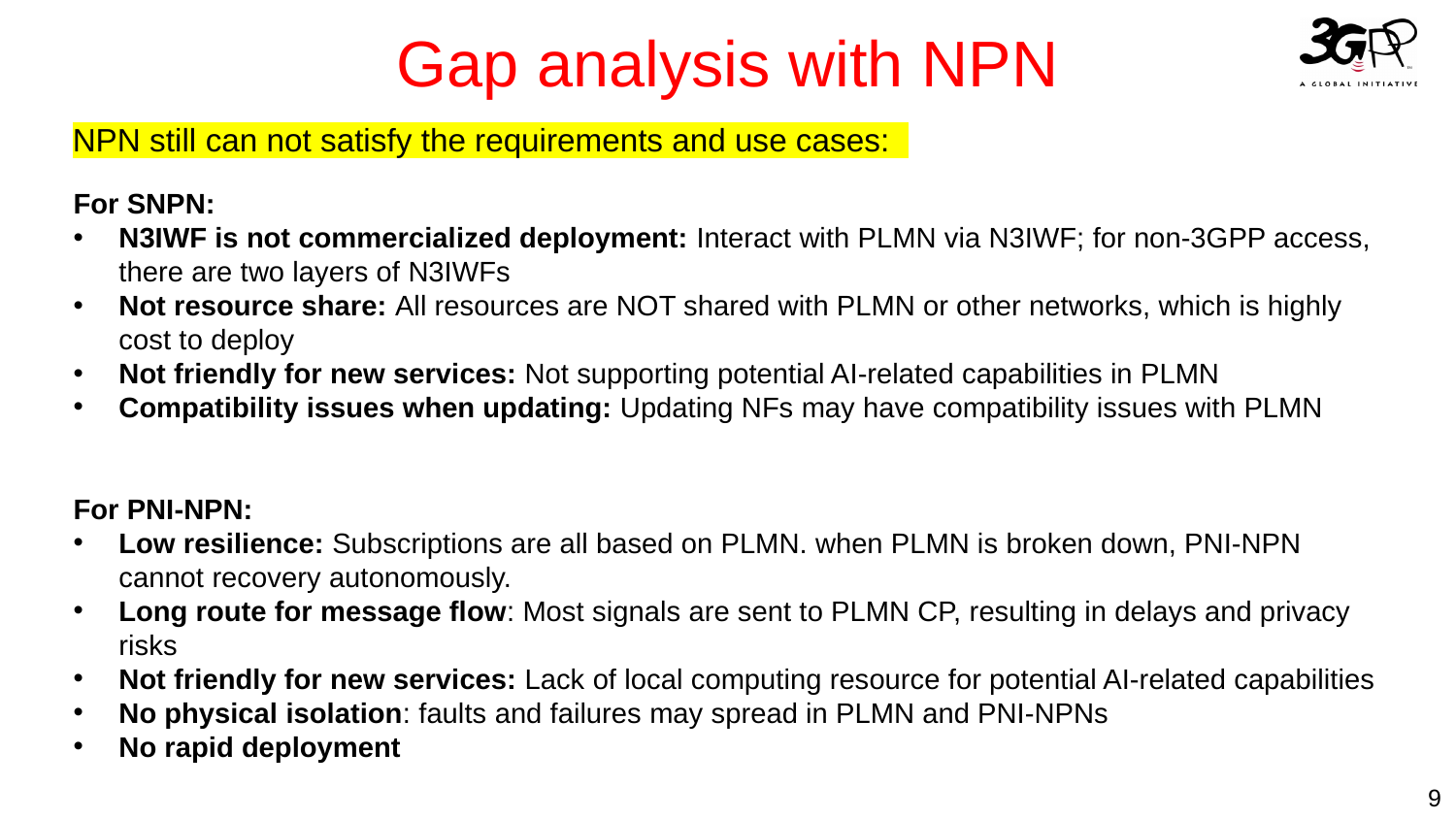

Gap analysis with NPN
NPN still can not satisfy the requirements and use cases:

For SNPN:
N3IWF is not commercialized deployment: Interact with PLMN via N3IWF; for non-3GPP access, there are two layers of N3IWFs
Not resource share: All resources are NOT shared with PLMN or other networks, which is highly cost to deploy
Not friendly for new services: Not supporting potential AI-related capabilities in PLMN
Compatibility issues when updating: Updating NFs may have compatibility issues with PLMN

For PNI-NPN:
Low resilience: Subscriptions are all based on PLMN. when PLMN is broken down, PNI-NPN cannot recovery autonomously.
Long route for message flow: Most signals are sent to PLMN CP, resulting in delays and privacy risks
Not friendly for new services: Lack of local computing resource for potential AI-related capabilities
No physical isolation: faults and failures may spread in PLMN and PNI-NPNs
No rapid deployment